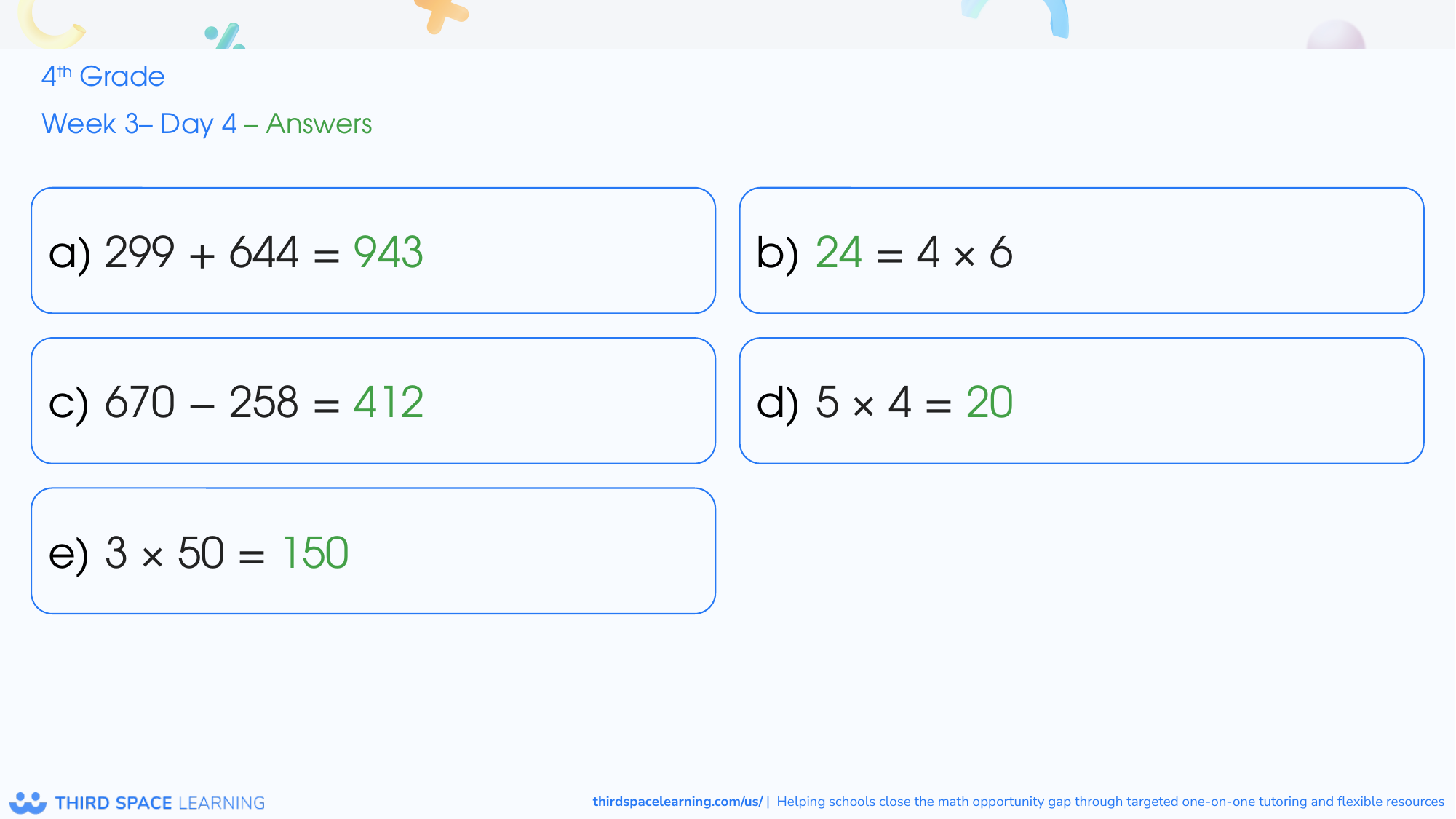

4th Grade
Week 3– Day 4 – Answers
299 + 644 = 943
24 = 4 × 6
670 − 258 = 412
5 × 4 = 20
3 × 50 = 150